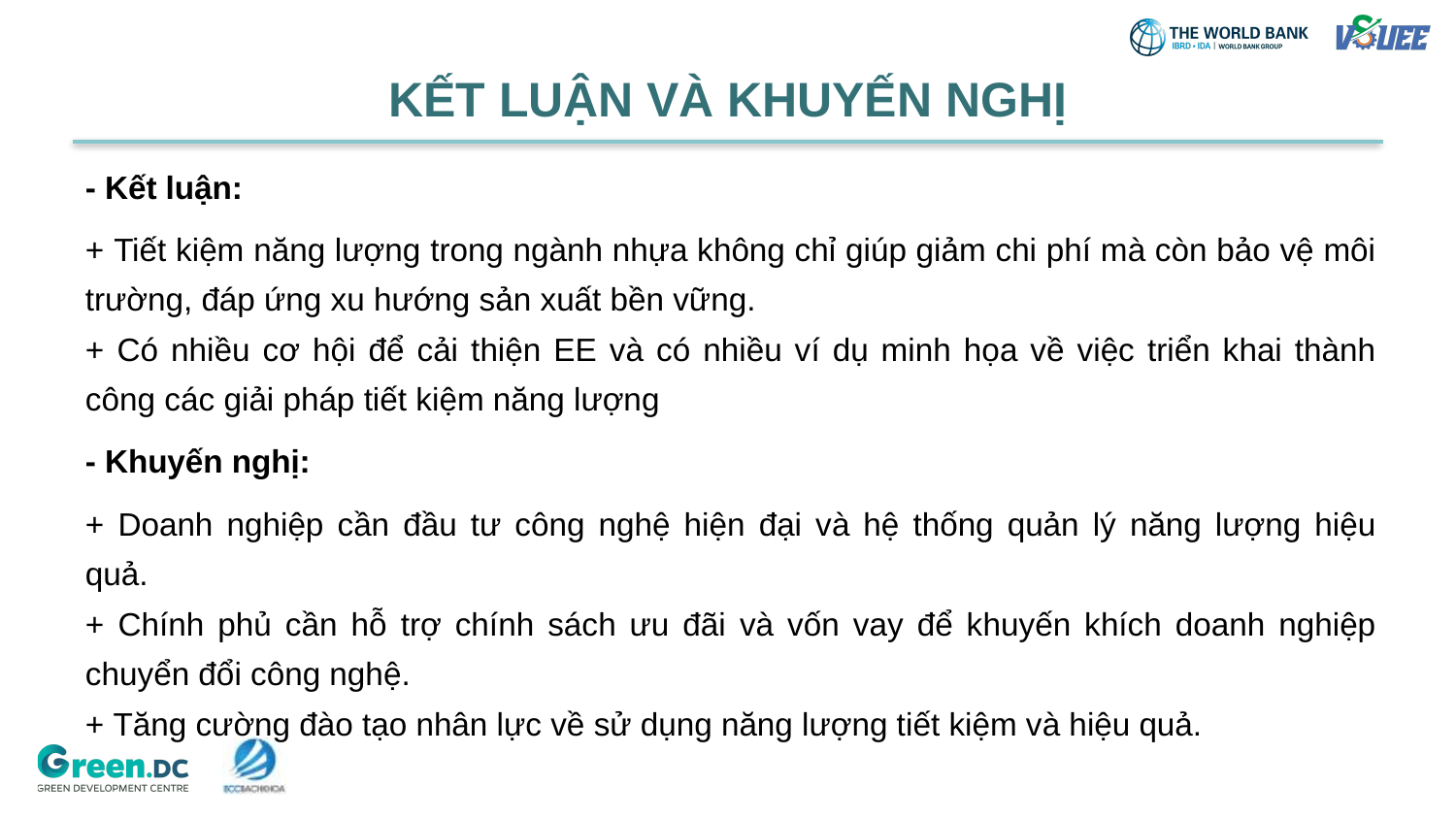

# KẾT LUẬN VÀ KHUYẾN NGHỊ
- Kết luận:
+ Tiết kiệm năng lượng trong ngành nhựa không chỉ giúp giảm chi phí mà còn bảo vệ môi trường, đáp ứng xu hướng sản xuất bền vững.
+ Có nhiều cơ hội để cải thiện EE và có nhiều ví dụ minh họa về việc triển khai thành công các giải pháp tiết kiệm năng lượng
- Khuyến nghị:
+ Doanh nghiệp cần đầu tư công nghệ hiện đại và hệ thống quản lý năng lượng hiệu quả.
+ Chính phủ cần hỗ trợ chính sách ưu đãi và vốn vay để khuyến khích doanh nghiệp chuyển đổi công nghệ.
+ Tăng cường đào tạo nhân lực về sử dụng năng lượng tiết kiệm và hiệu quả.